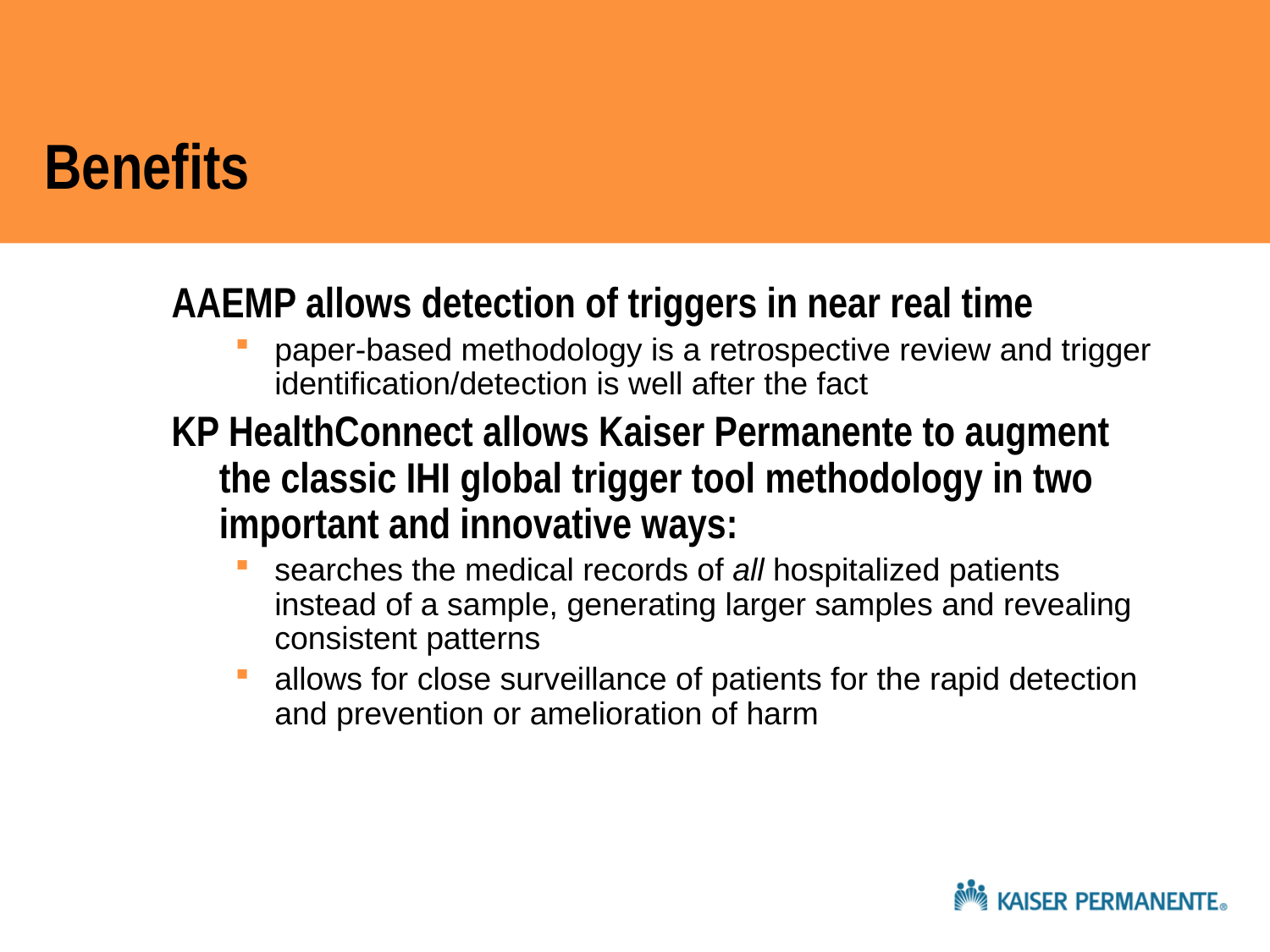

# Benefits
AAEMP allows detection of triggers in near real time
paper-based methodology is a retrospective review and trigger identification/detection is well after the fact
KP HealthConnect allows Kaiser Permanente to augment the classic IHI global trigger tool methodology in two important and innovative ways:
searches the medical records of all hospitalized patients instead of a sample, generating larger samples and revealing consistent patterns
allows for close surveillance of patients for the rapid detection and prevention or amelioration of harm